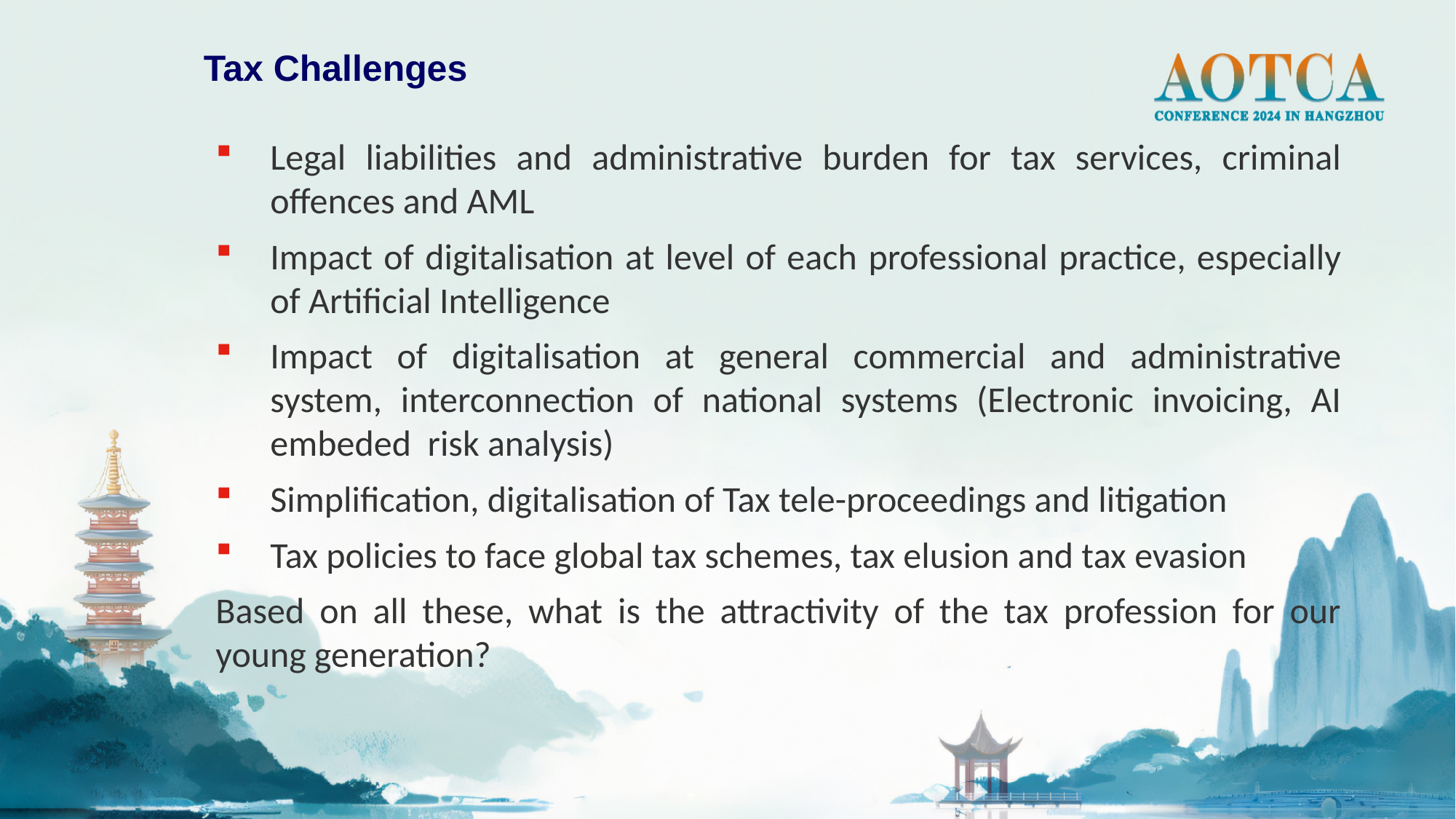

Tax Challenges
Legal liabilities and administrative burden for tax services, criminal offences and AML
Impact of digitalisation at level of each professional practice, especially of Artificial Intelligence
Impact of digitalisation at general commercial and administrative system, interconnection of national systems (Electronic invoicing, AI embeded  risk analysis)
Simplification, digitalisation of Tax tele-proceedings and litigation
Tax policies to face global tax schemes, tax elusion and tax evasion
Based on all these, what is the attractivity of the tax profession for our young generation?